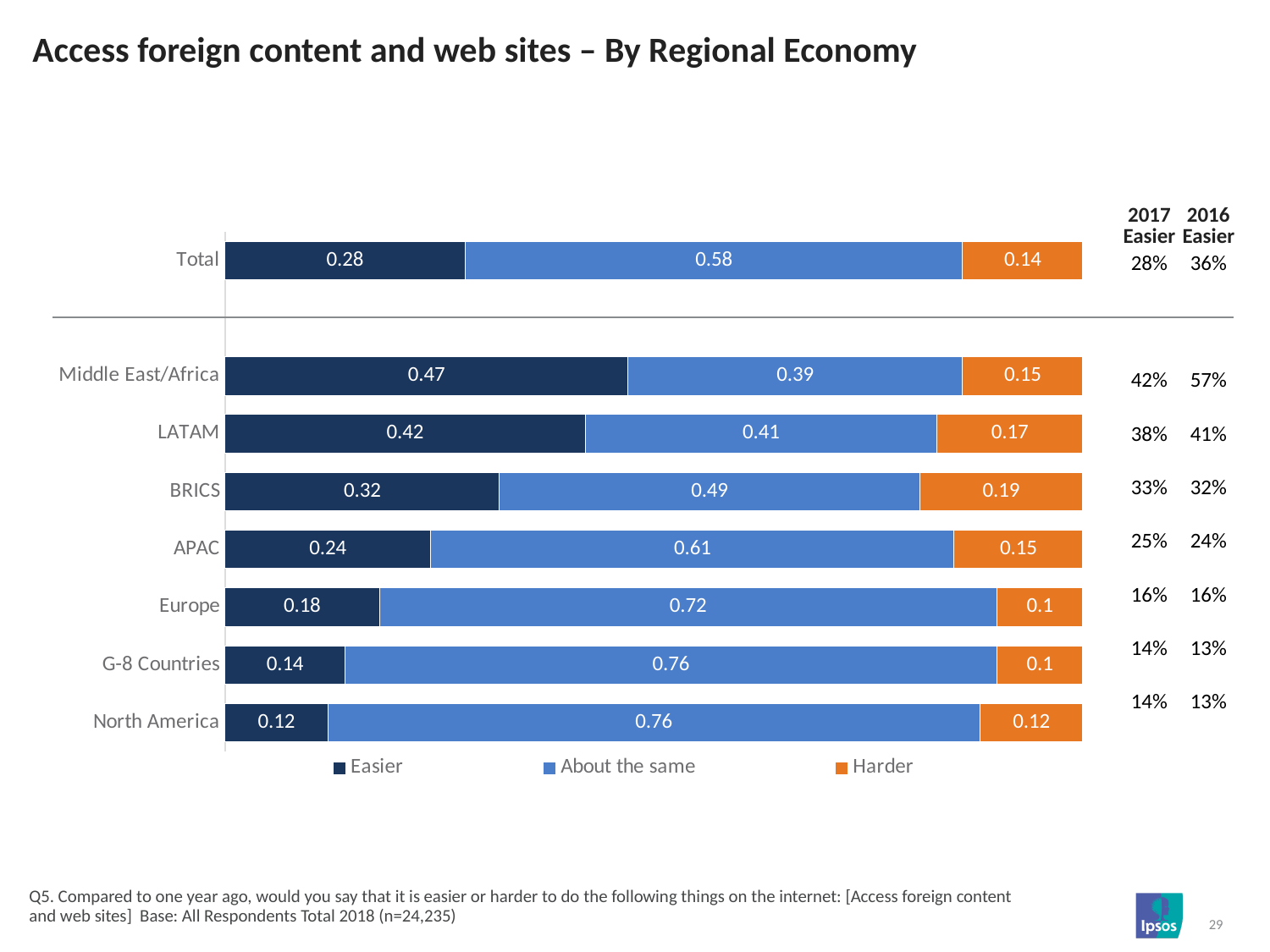

# Access foreign content and web sites – By Regional Economy
| 2017 Easier | 2016 Easier |
| --- | --- |
| 28% | 36% |
| 42% | 57% |
| 38% | 41% |
| 33% | 32% |
| 25% | 24% |
| 16% | 16% |
| 14% | 13% |
| 14% | 13% |

### Chart

| Category | Easier | About the same | Harder |
|---|---|---|---|
| Total | 0.28 | 0.58 | 0.14 |
|  | None | None | None |
| Middle East/Africa | 0.47 | 0.39 | 0.15 |
| LATAM | 0.42 | 0.41 | 0.17 |
| BRICS | 0.32 | 0.49 | 0.19 |
| APAC | 0.24 | 0.61 | 0.15 |
| Europe | 0.18 | 0.72 | 0.1 |
| G-8 Countries | 0.14 | 0.76 | 0.1 |
| North America | 0.12 | 0.76 | 0.12 |
Q5. Compared to one year ago, would you say that it is easier or harder to do the following things on the internet: [Access foreign content and web sites]  Base: All Respondents Total 2018 (n=24,235)